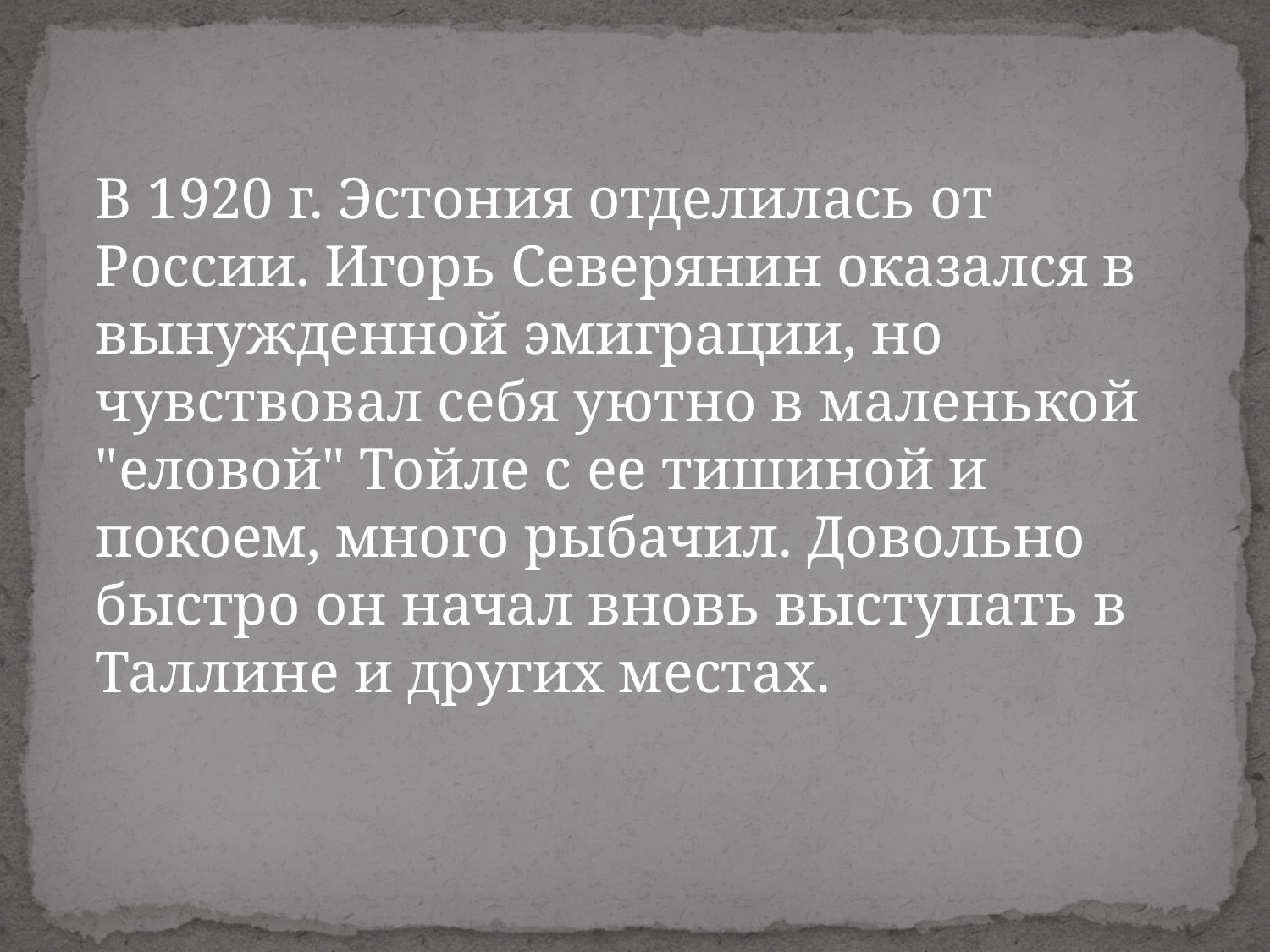

В 1920 г. Эстония отделилась от России. Игорь Северянин оказался в вынужденной эмиграции, но чувствовал себя уютно в маленькой "еловой" Тойле с ее тишиной и покоем, много рыбачил. Довольно быстро он начал вновь выступать в Таллине и других местах.